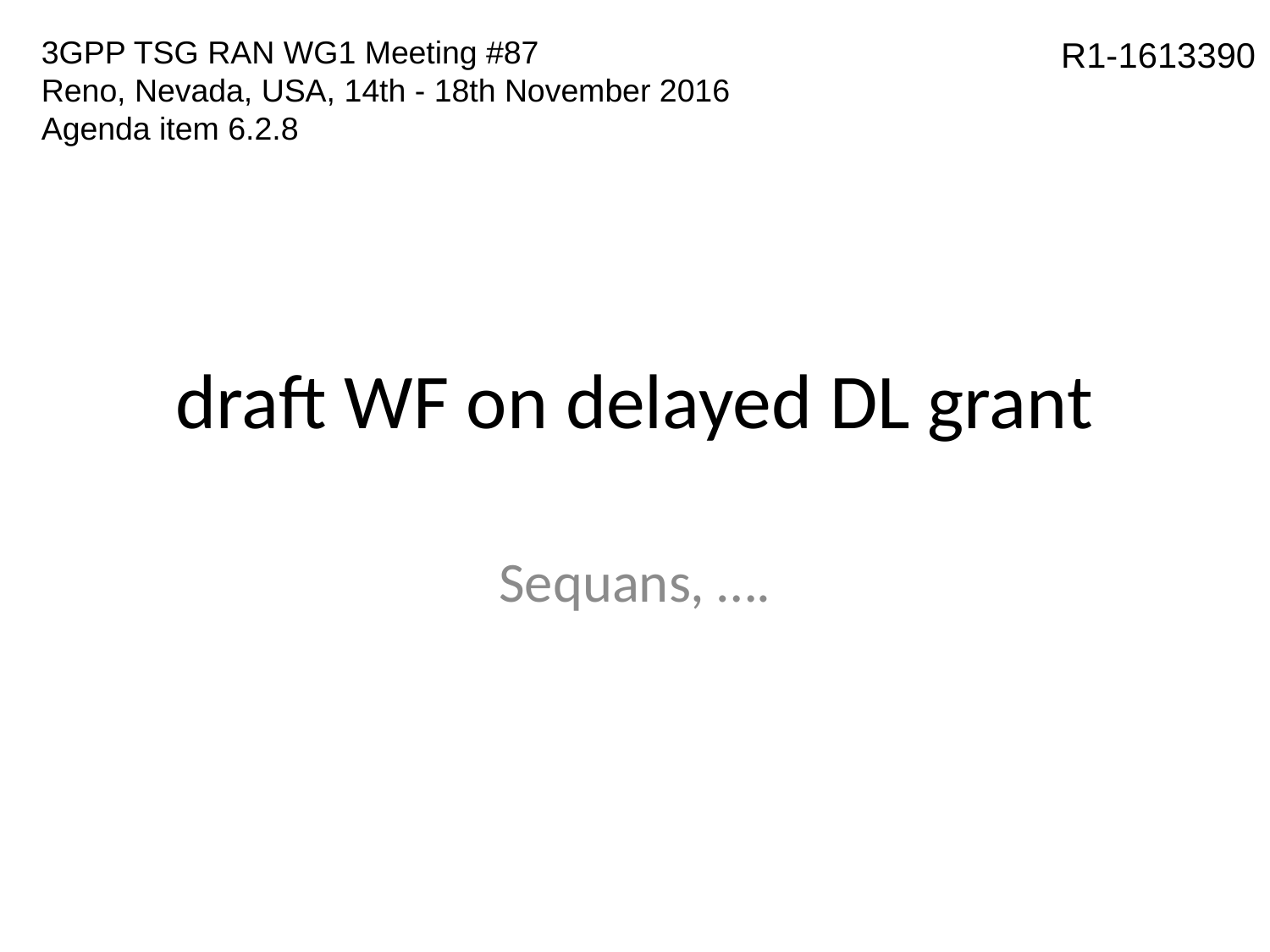

3GPP TSG RAN WG1 Meeting #87
Reno, Nevada, USA, 14th - 18th November 2016
Agenda item 6.2.8
R1-1613390
# draft WF on delayed DL grant
Sequans, ….